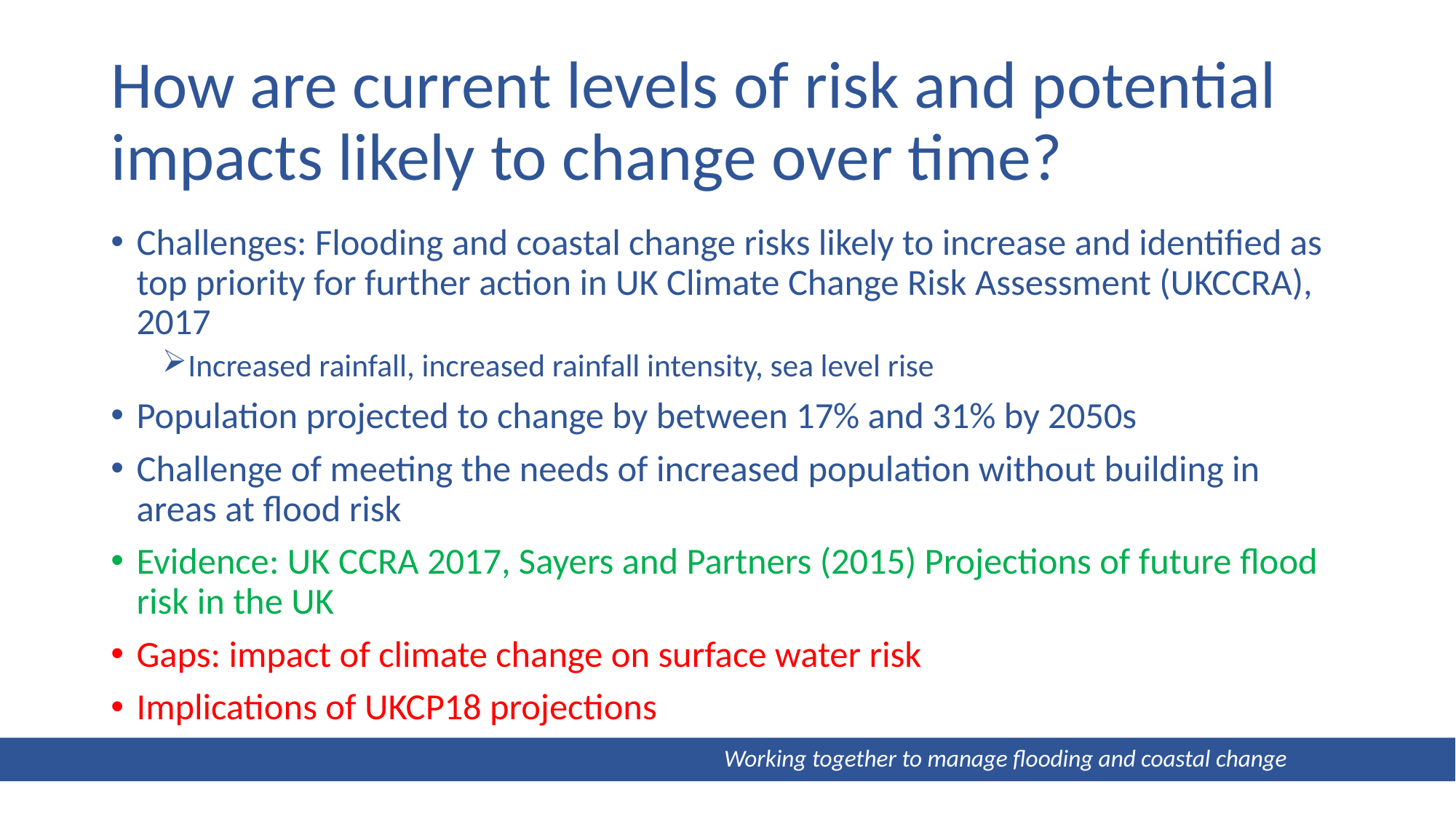

# How are current levels of risk and potential impacts likely to change over time?
Challenges: Flooding and coastal change risks likely to increase and identified as top priority for further action in UK Climate Change Risk Assessment (UKCCRA), 2017
Increased rainfall, increased rainfall intensity, sea level rise
Population projected to change by between 17% and 31% by 2050s
Challenge of meeting the needs of increased population without building in areas at flood risk
Evidence: UK CCRA 2017, Sayers and Partners (2015) Projections of future flood risk in the UK
Gaps: impact of climate change on surface water risk
Implications of UKCP18 projections

                                                                                                        Working together to manage flooding and coastal change